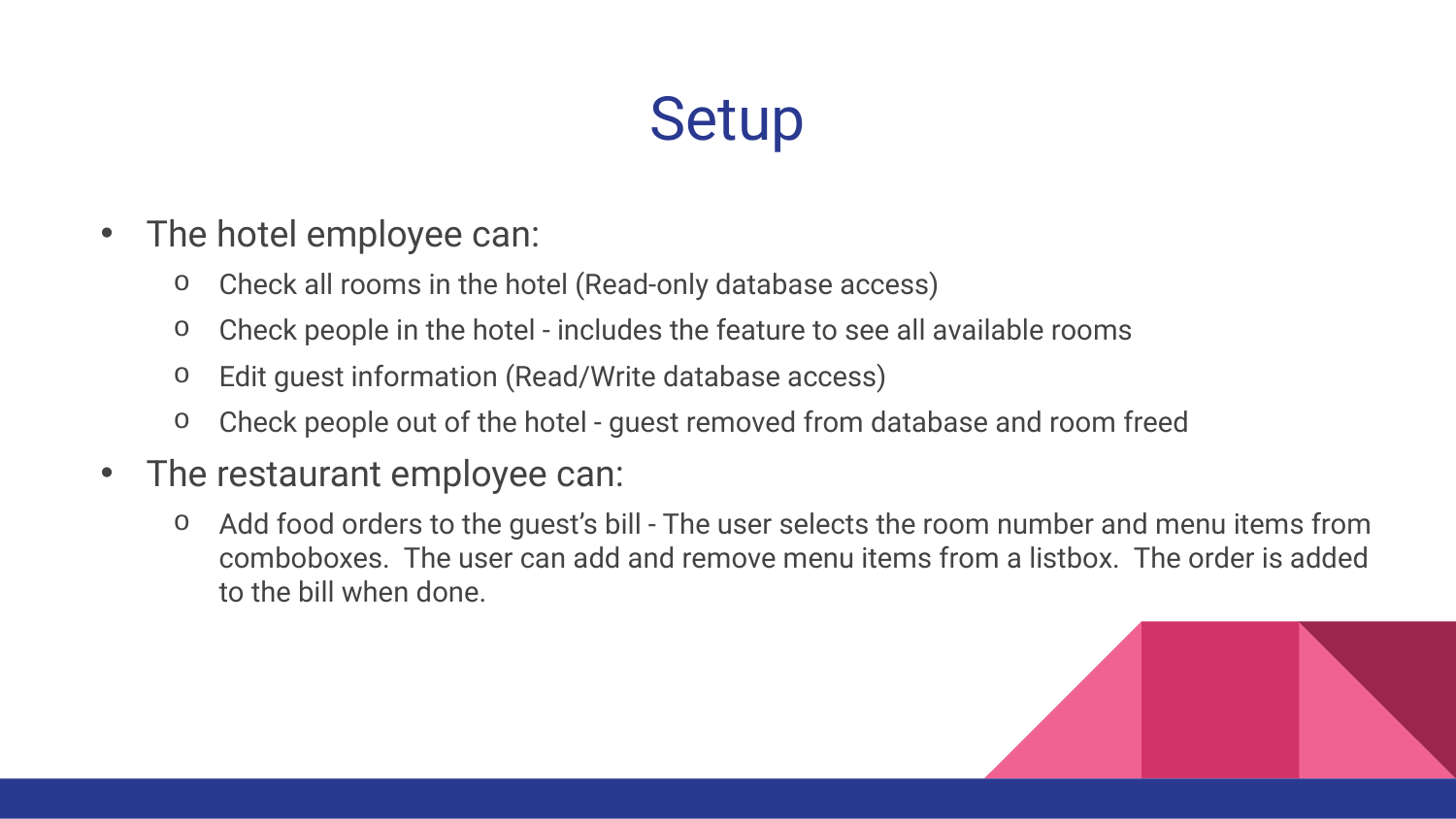

# Setup
The hotel employee can:
Check all rooms in the hotel (Read-only database access)
Check people in the hotel - includes the feature to see all available rooms
Edit guest information (Read/Write database access)
Check people out of the hotel - guest removed from database and room freed
The restaurant employee can:
Add food orders to the guest’s bill - The user selects the room number and menu items from comboboxes.  The user can add and remove menu items from a listbox.  The order is added to the bill when done.